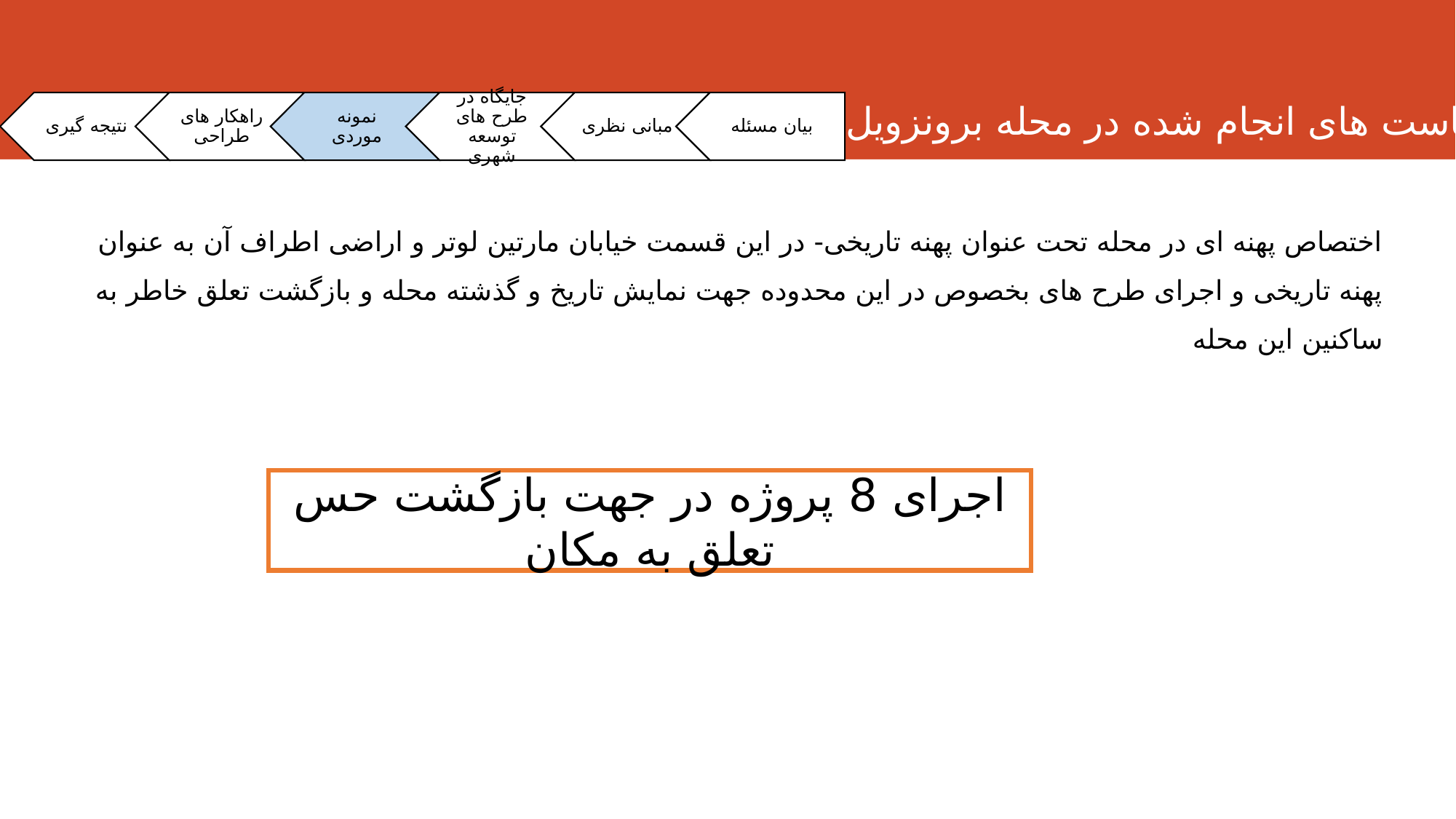

بیان مسئله
مبانی نظری
جایگاه در طرح های توسعه شهری
نمونه موردی
راهکار های طراحی
نتیجه گیری
سیاست های انجام شده در محله برونزویل
اختصاص پهنه ای در محله تحت عنوان پهنه تاریخی- در این قسمت خیابان مارتین لوتر و اراضی اطراف آن به عنوان پهنه تاریخی و اجرای طرح های بخصوص در این محدوده جهت نمایش تاریخ و گذشته محله و بازگشت تعلق خاطر به ساکنین این محله

اجرای 8 پروژه در جهت بازگشت حس تعلق به مکان